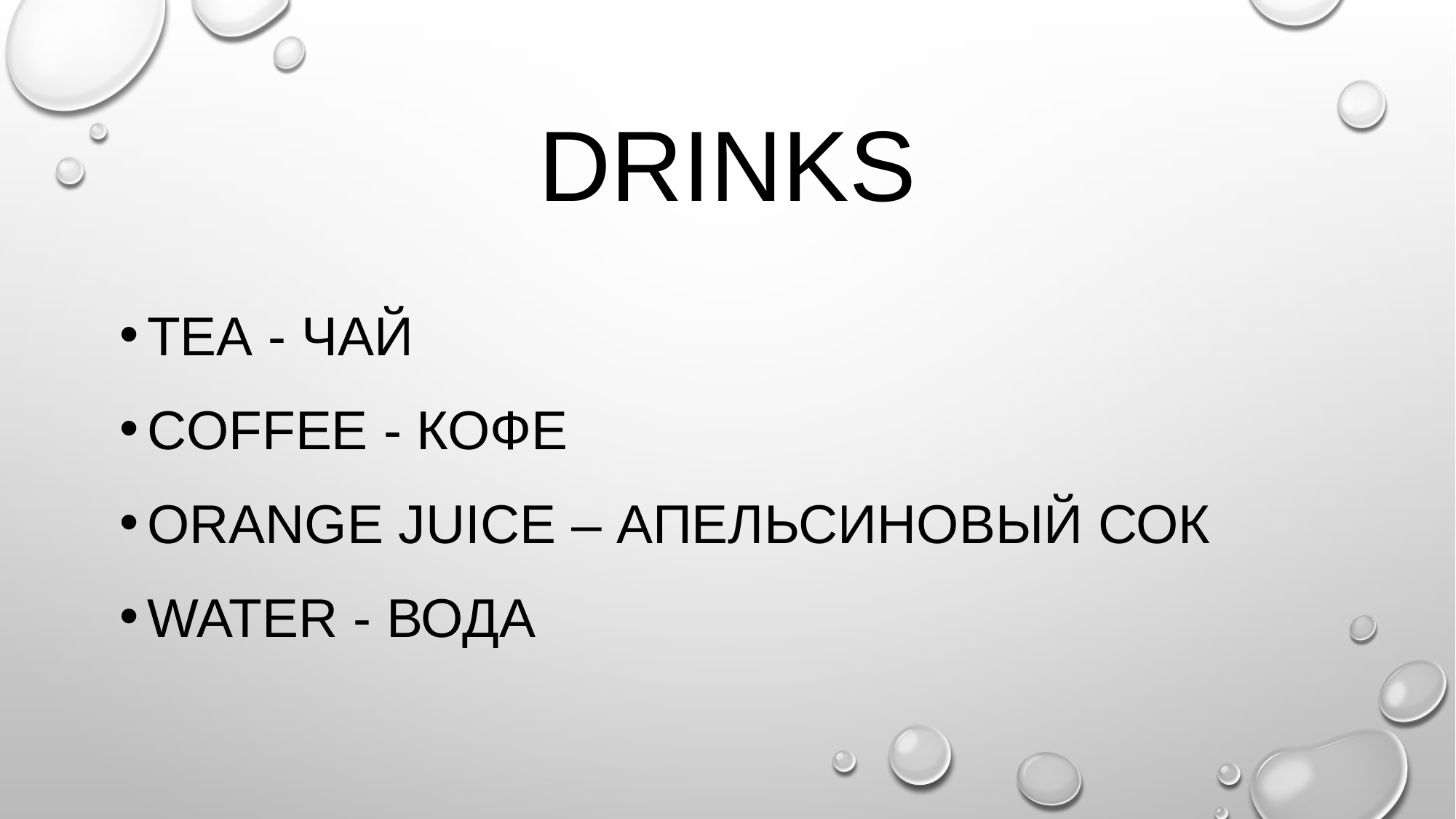

# drinks
Tea - чай
Coffee - кофе
Orange juice – апельсиновый сок
Water - вода